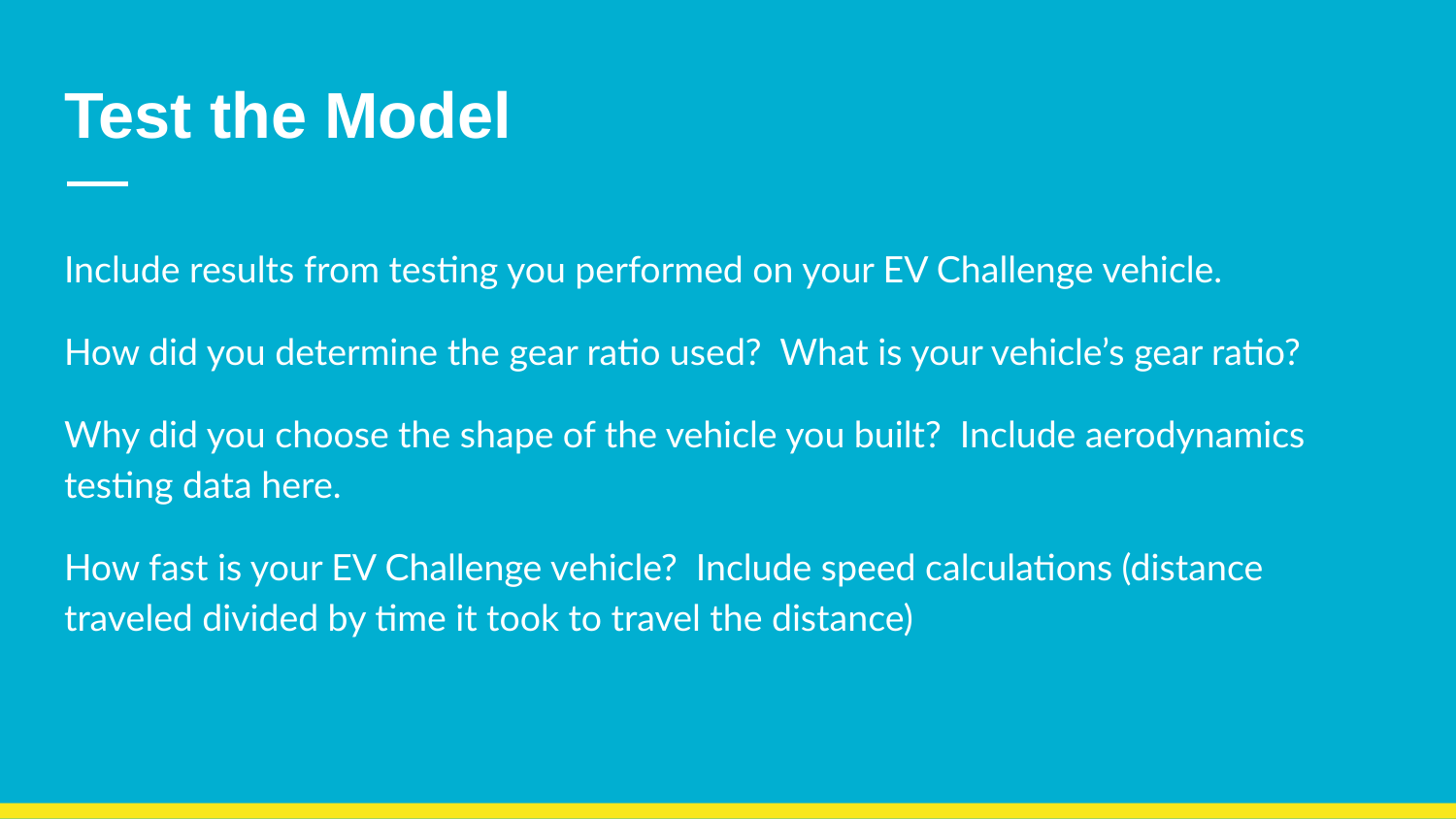

# Test the Model
Include results from testing you performed on your EV Challenge vehicle.
How did you determine the gear ratio used?  What is your vehicle’s gear ratio?
Why did you choose the shape of the vehicle you built?  Include aerodynamics testing data here.
How fast is your EV Challenge vehicle?  Include speed calculations (distance traveled divided by time it took to travel the distance)